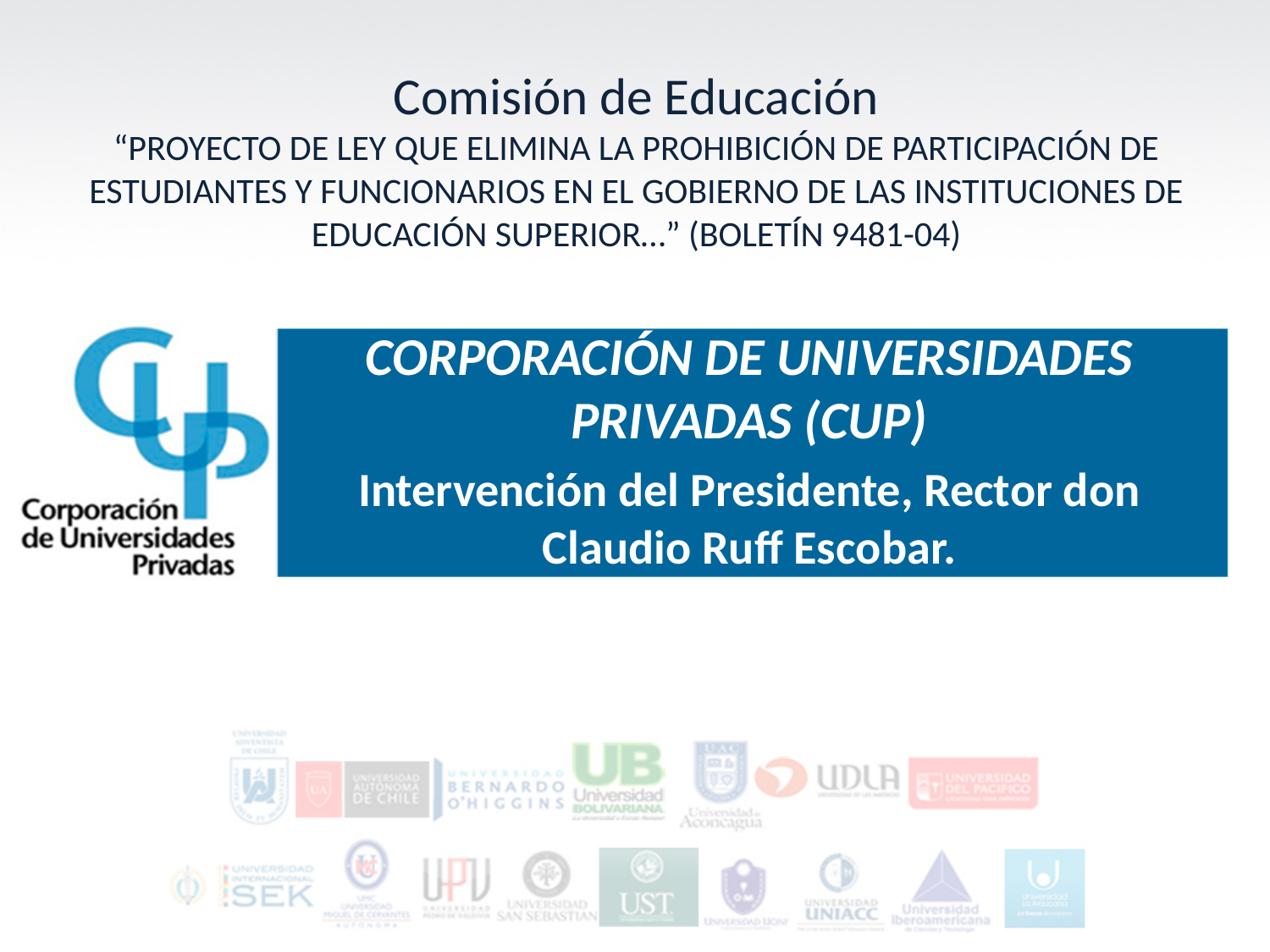

# Comisión de Educación “PROYECTO DE LEY QUE ELIMINA LA PROHIBICIÓN DE PARTICIPACIÓN DE ESTUDIANTES Y FUNCIONARIOS EN EL GOBIERNO DE LAS INSTITUCIONES DE EDUCACIÓN SUPERIOR…” (BOLETÍN 9481-04)
CORPORACIÓN DE UNIVERSIDADES PRIVADAS (CUP)
Intervención del Presidente, Rector don Claudio Ruff Escobar.